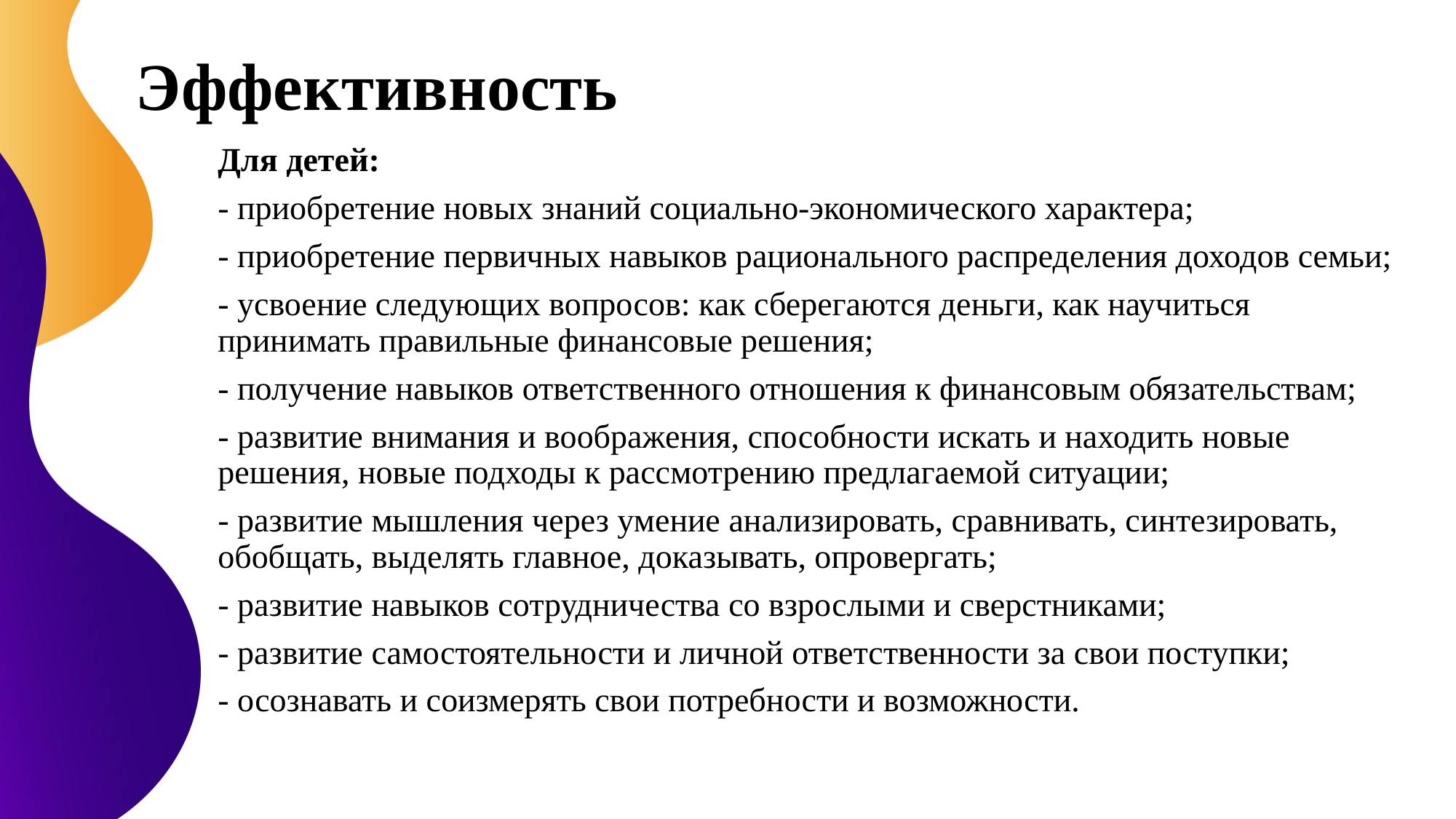

# Эффективность
Для детей:
- приобретение новых знаний социально-экономического характера;
- приобретение первичных навыков рационального распределения доходов семьи;
- усвоение следующих вопросов: как сберегаются деньги, как научиться принимать правильные финансовые решения;
- получение навыков ответственного отношения к финансовым обязательствам;
- развитие внимания и воображения, способности искать и находить новые решения, новые подходы к рассмотрению предлагаемой ситуации;
- развитие мышления через умение анализировать, сравнивать, синтезировать, обобщать, выделять главное, доказывать, опровергать;
- развитие навыков сотрудничества со взрослыми и сверстниками;
- развитие самостоятельности и личной ответственности за свои поступки;
- осознавать и соизмерять свои потребности и возможности.